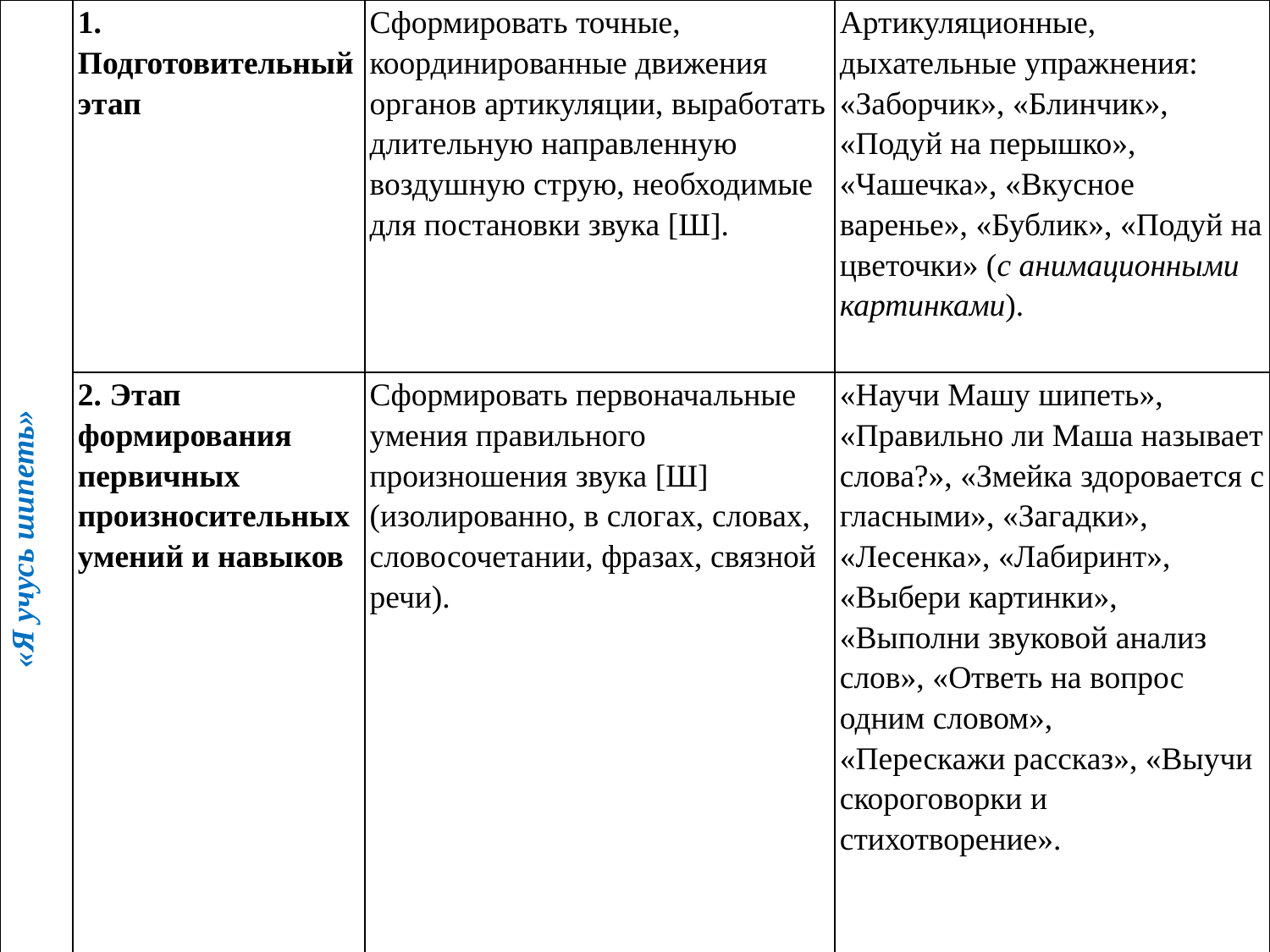

| «Я учусь шипеть» | 1. Подготовительный этап | Сформировать точные, координированные движения органов артикуляции, выработать длительную направленную воздушную струю, необходимые для постановки звука [Ш]. | Артикуляционные, дыхательные упражнения: «Заборчик», «Блинчик», «Подуй на перышко», «Чашечка», «Вкусное варенье», «Бублик», «Подуй на цветочки» (с анимационными картинками). |
| --- | --- | --- | --- |
|  | 2. Этап формирования первичных произносительных умений и навыков | Сформировать первоначальные умения правильного произношения звука [Ш] (изолированно, в слогах, словах, словосочетании, фразах, связной речи). | «Научи Машу шипеть», «Правильно ли Маша называет слова?», «Змейка здоровается с гласными», «Загадки», «Лесенка», «Лабиринт», «Выбери картинки», «Выполни звуковой анализ слов», «Ответь на вопрос одним словом», «Перескажи рассказ», «Выучи скороговорки и стихотворение». |